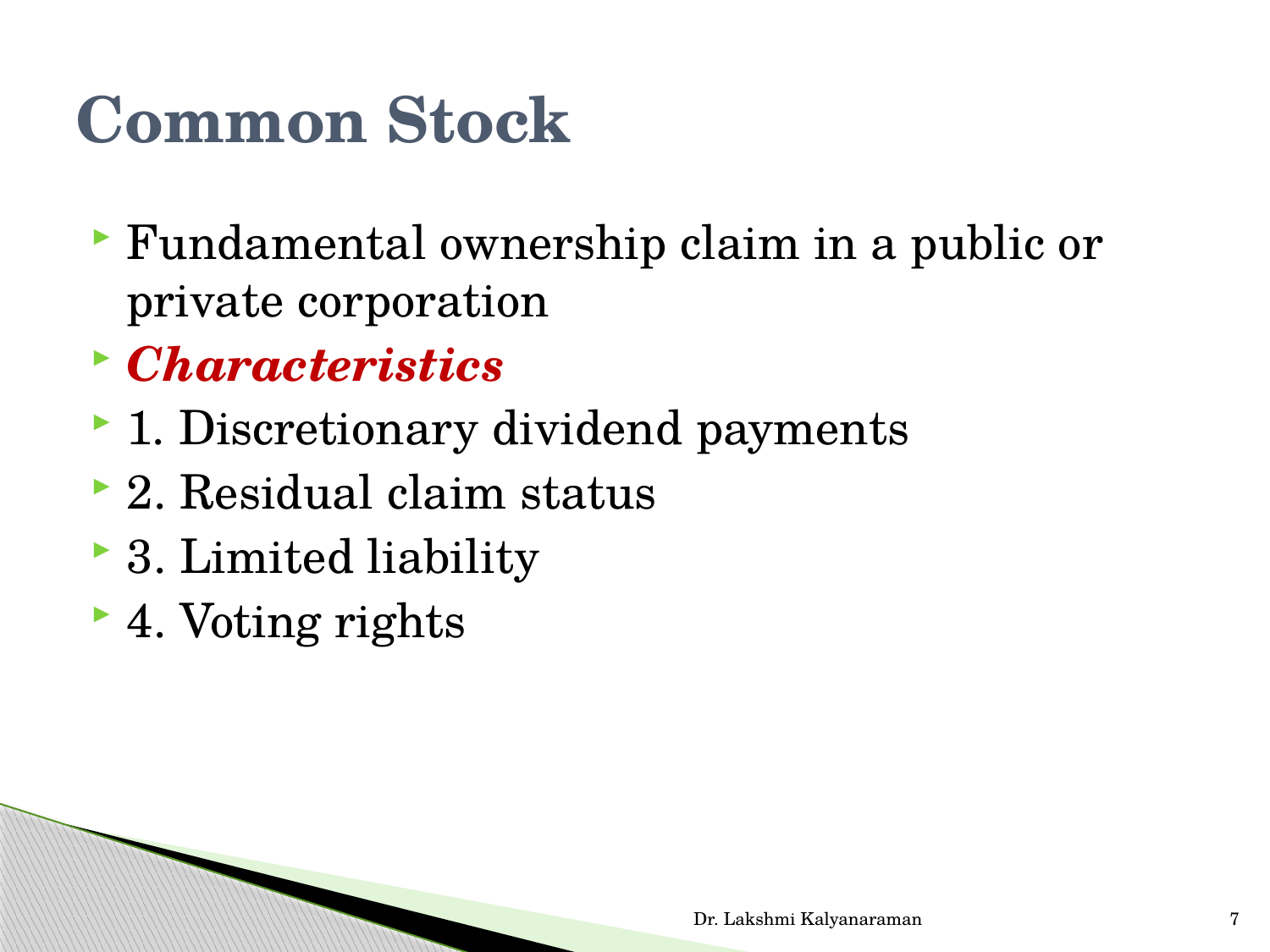

# Common Stock
Fundamental ownership claim in a public or private corporation
Characteristics
1. Discretionary dividend payments
2. Residual claim status
3. Limited liability
4. Voting rights

Dr. Lakshmi Kalyanaraman
7